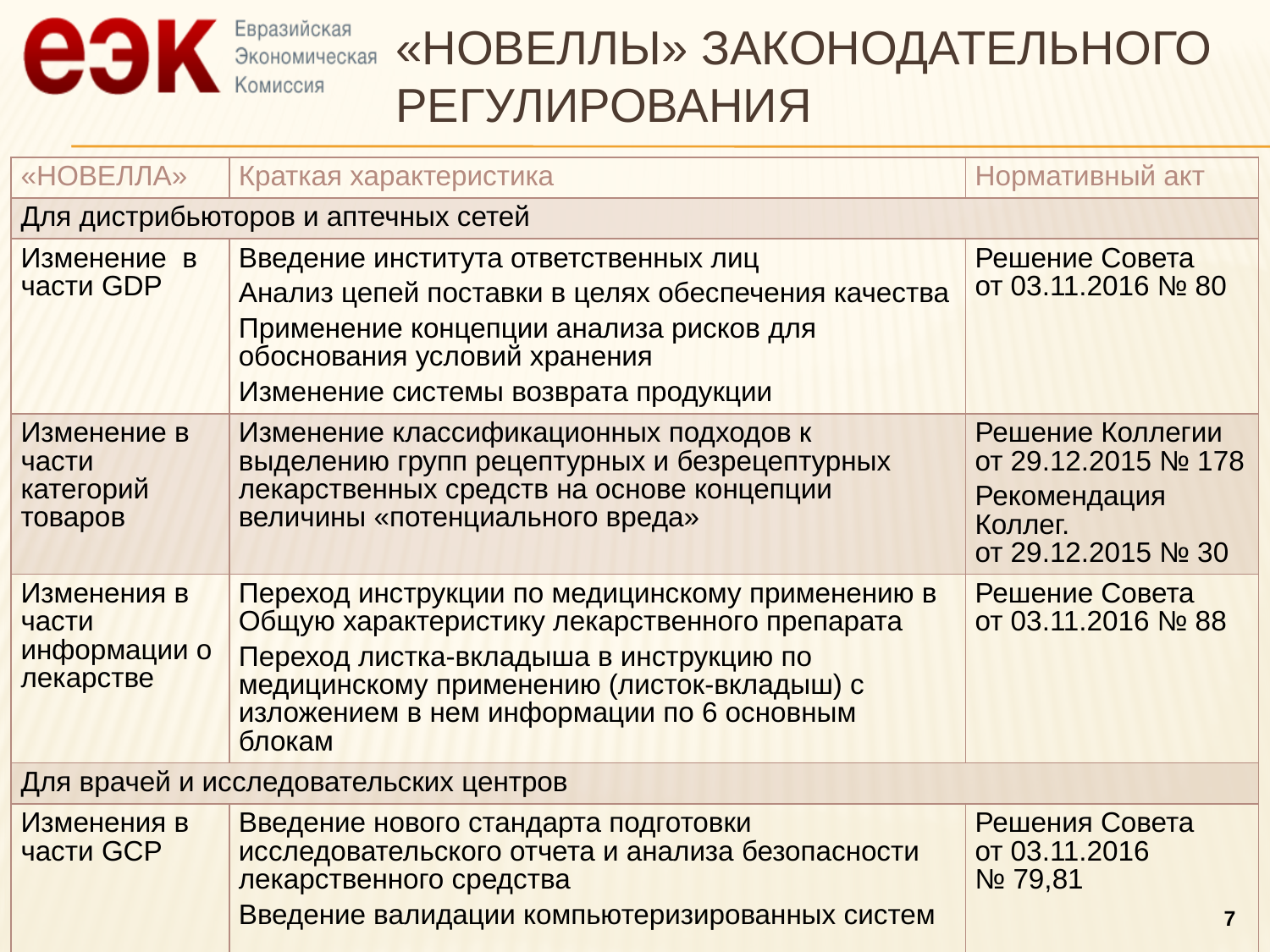

# «Новеллы» законодательного регулирования
| «НОВЕЛЛА» | Краткая характеристика | Нормативный акт |
| --- | --- | --- |
| Для дистрибьюторов и аптечных сетей |  |  |
| Изменение в части GDP | Введение института ответственных лиц Анализ цепей поставки в целях обеспечения качества Применение концепции анализа рисков для обоснования условий хранения Изменение системы возврата продукции | Решение Совета от 03.11.2016 № 80 |
| Изменение в части категорий товаров | Изменение классификационных подходов к выделению групп рецептурных и безрецептурных лекарственных средств на основе концепции величины «потенциального вреда» | Решение Коллегии от 29.12.2015 № 178 Рекомендация Коллег. от 29.12.2015 № 30 |
| Изменения в части информации о лекарстве | Переход инструкции по медицинскому применению в Общую характеристику лекарственного препарата Переход листка-вкладыша в инструкцию по медицинскому применению (листок-вкладыш) с изложением в нем информации по 6 основным блокам | Решение Совета от 03.11.2016 № 88 |
| Для врачей и исследовательских центров |  |  |
| Изменения в части GCP | Введение нового стандарта подготовки исследовательского отчета и анализа безопасности лекарственного средства Введение валидации компьютеризированных систем | Решения Совета от 03.11.2016 № 79,81 |
7